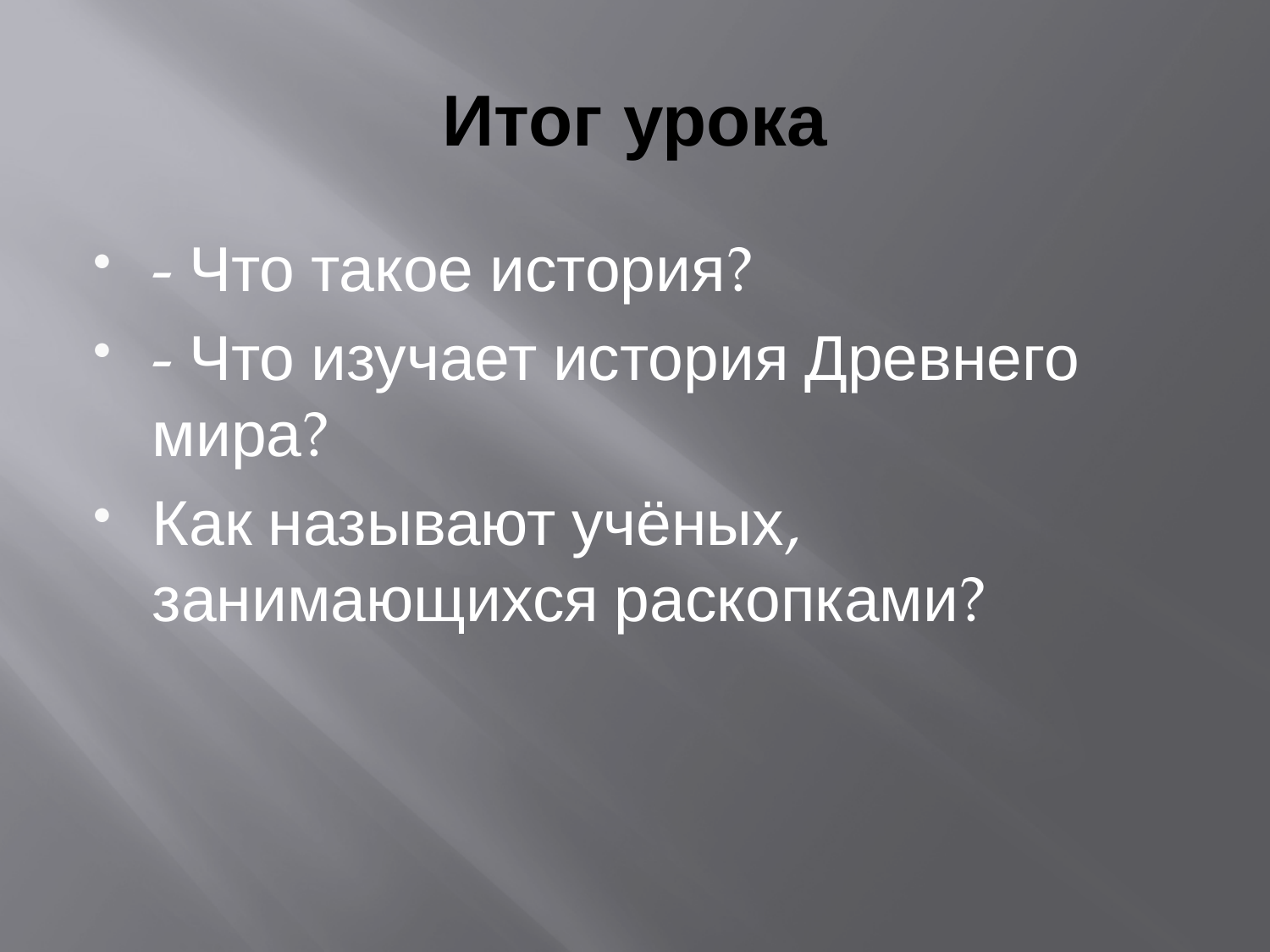

# Итог урока
- Что такое история?
- Что изучает история Древнего мира?
Как называют учёных, занимающихся раскопками?